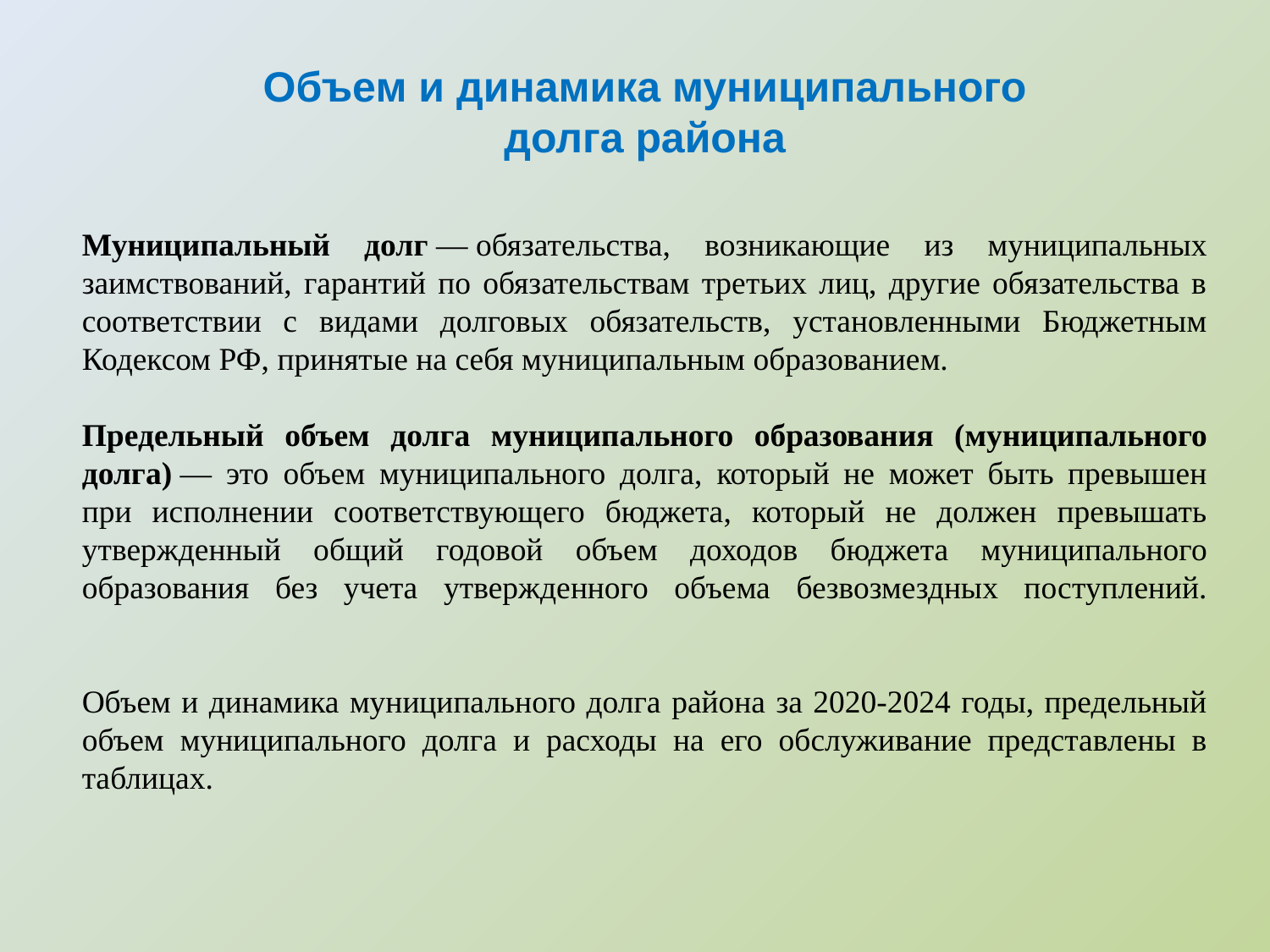

Объем и динамика муниципального
долга района

Муниципальный долг — обязательства, возникающие из муниципальных заимствований, гарантий по обязательствам третьих лиц, другие обязательства в соответствии с видами долговых обязательств, установленными Бюджетным Кодексом РФ, принятые на себя муниципальным образованием.
Предельный объем долга муниципального образования (муниципального долга) — это объем муниципального долга, который не может быть превышен при исполнении соответствующего бюджета, который не должен превышать утвержденный общий годовой объем доходов бюджета муниципального образования без учета утвержденного объема безвозмездных поступлений.
Объем и динамика муниципального долга района за 2020-2024 годы, предельный объем муниципального долга и расходы на его обслуживание представлены в таблицах.